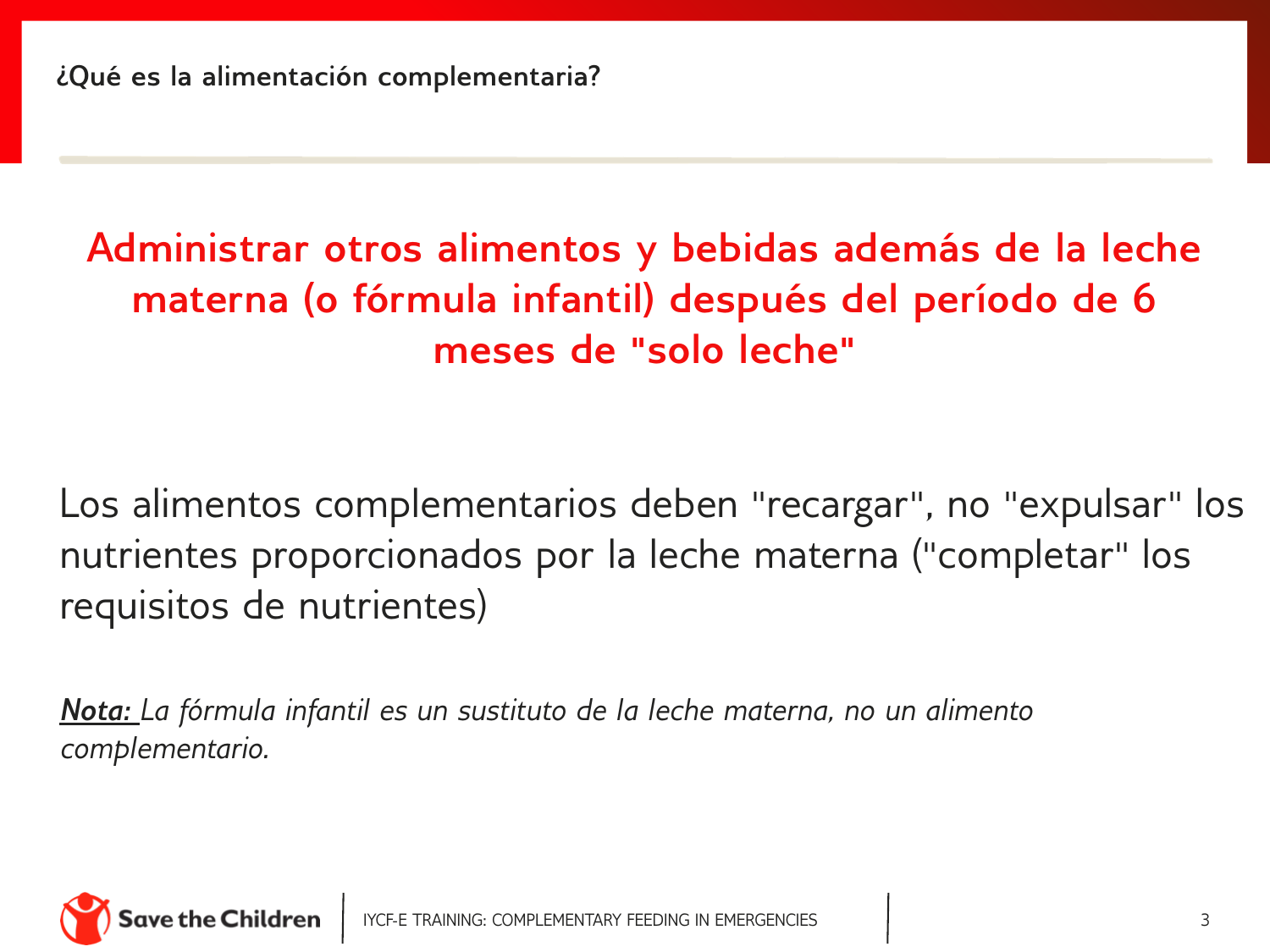

# ¿Qué es la alimentación complementaria?
Administrar otros alimentos y bebidas además de la leche materna (o fórmula infantil) después del período de 6 meses de "solo leche"
Los alimentos complementarios deben "recargar", no "expulsar" los nutrientes proporcionados por la leche materna ("completar" los requisitos de nutrientes)
Nota: La fórmula infantil es un sustituto de la leche materna, no un alimento complementario.

IYCF-E TRAINING: COMPLEMENTARY FEEDING IN EMERGENCIES
3